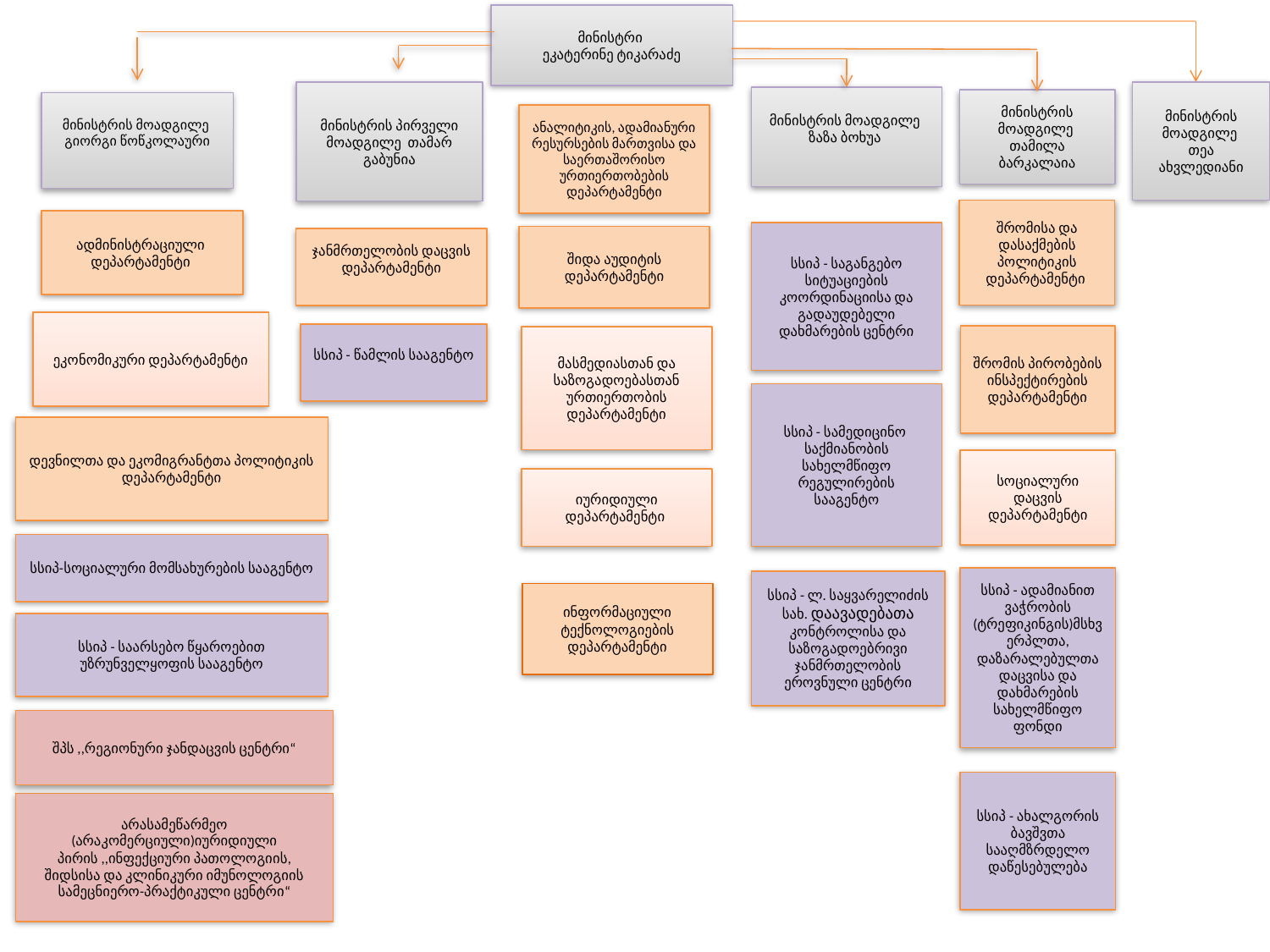

მინისტრი
ეკატერინე ტიკარაძე
მინისტრის მოადგილე
თეა ახვლედიანი
მინისტრის პირველი მოადგილე  თამარ გაბუნია
მინისტრის მოადგილე  ზაზა ბოხუა
მინისტრის მოადგილე
თამილა ბარკალაია

მინისტრის მოადგილე
გიორგი წოწკოლაური
ანალიტიკის, ადამიანური რესურსების მართვისა და საერთაშორისო ურთიერთობების დეპარტამენტი
შრომისა და დასაქმების პოლიტიკის დეპარტამენტი
ადმინისტრაციული  დეპარტამენტი
სსიპ - საგანგებო სიტუაციების კოორდინაციისა და გადაუდებელი დახმარების ცენტრი
შიდა აუდიტის დეპარტამენტი
ჯანმრთელობის დაცვის დეპარტამენტი

ეკონომიკური დეპარტამენტი
სსიპ - წამლის სააგენტო

შრომის პირობების ინსპექტირების დეპარტამენტი
მასმედიასთან და საზოგადოებასთან ურთიერთობის დეპარტამენტი
სსიპ - სამედიცინო  საქმიანობის სახელმწიფო რეგულირების სააგენტო
დევნილთა და ეკომიგრანტთა პოლიტიკის დეპარტამენტი
სოციალური დაცვის დეპარტამენტი
იურიდიული დეპარტამენტი
სსიპ-სოციალური მომსახურების სააგენტო
სსიპ - ადამიანით ვაჭრობის (ტრეფიკინგის)მსხვერპლთა, დაზარალებულთა დაცვისა და დახმარების სახელმწიფო ფონდი
სსიპ - ლ. საყვარელიძის სახ. დაავადებათა კონტროლისა და საზოგადოებრივი ჯანმრთელობის ეროვნული ცენტრი
ინფორმაციული ტექნოლოგიების დეპარტამენტი
სსიპ - საარსებო წყაროებით უზრუნველყოფის სააგენტო
შპს ,,რეგიონური ჯანდაცვის ცენტრი“
სსიპ - ახალგორის ბავშვთა სააღმზრდელო დაწესებულება
არასამეწარმეო (არაკომერციული)იურიდიული პირის ,,ინფექციური პათოლოგიის, შიდსისა და კლინიკური იმუნოლოგიის სამეცნიერო-პრაქტიკული ცენტრი“